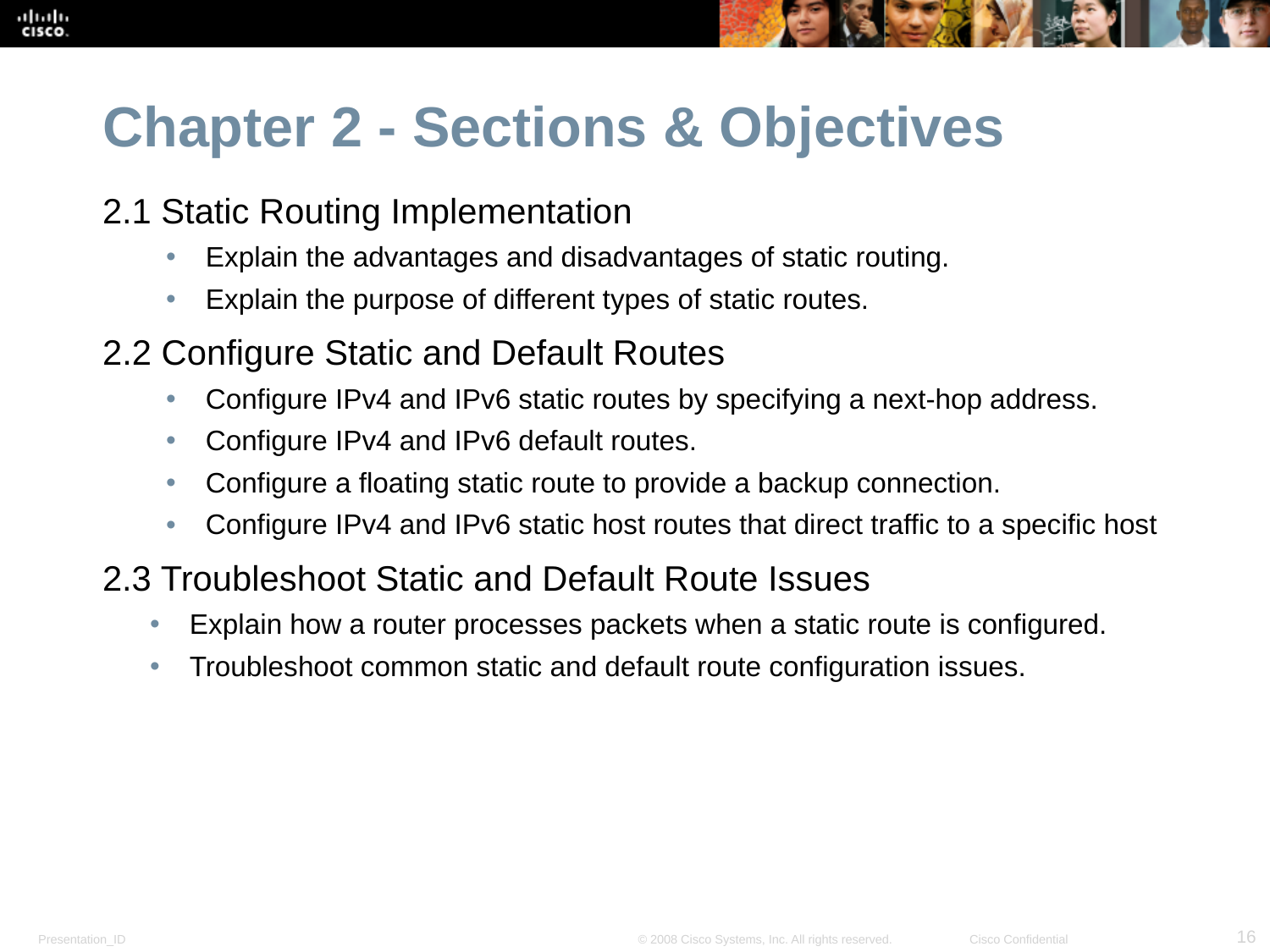

Chapter 2 - Sections & Objectives
2.1 Static Routing Implementation
Explain the advantages and disadvantages of static routing.
Explain the purpose of different types of static routes.
2.2 Configure Static and Default Routes
Configure IPv4 and IPv6 static routes by specifying a next-hop address.
Configure IPv4 and IPv6 default routes.
Configure a floating static route to provide a backup connection.
Configure IPv4 and IPv6 static host routes that direct traffic to a specific host
2.3 Troubleshoot Static and Default Route Issues
Explain how a router processes packets when a static route is configured.
Troubleshoot common static and default route configuration issues.